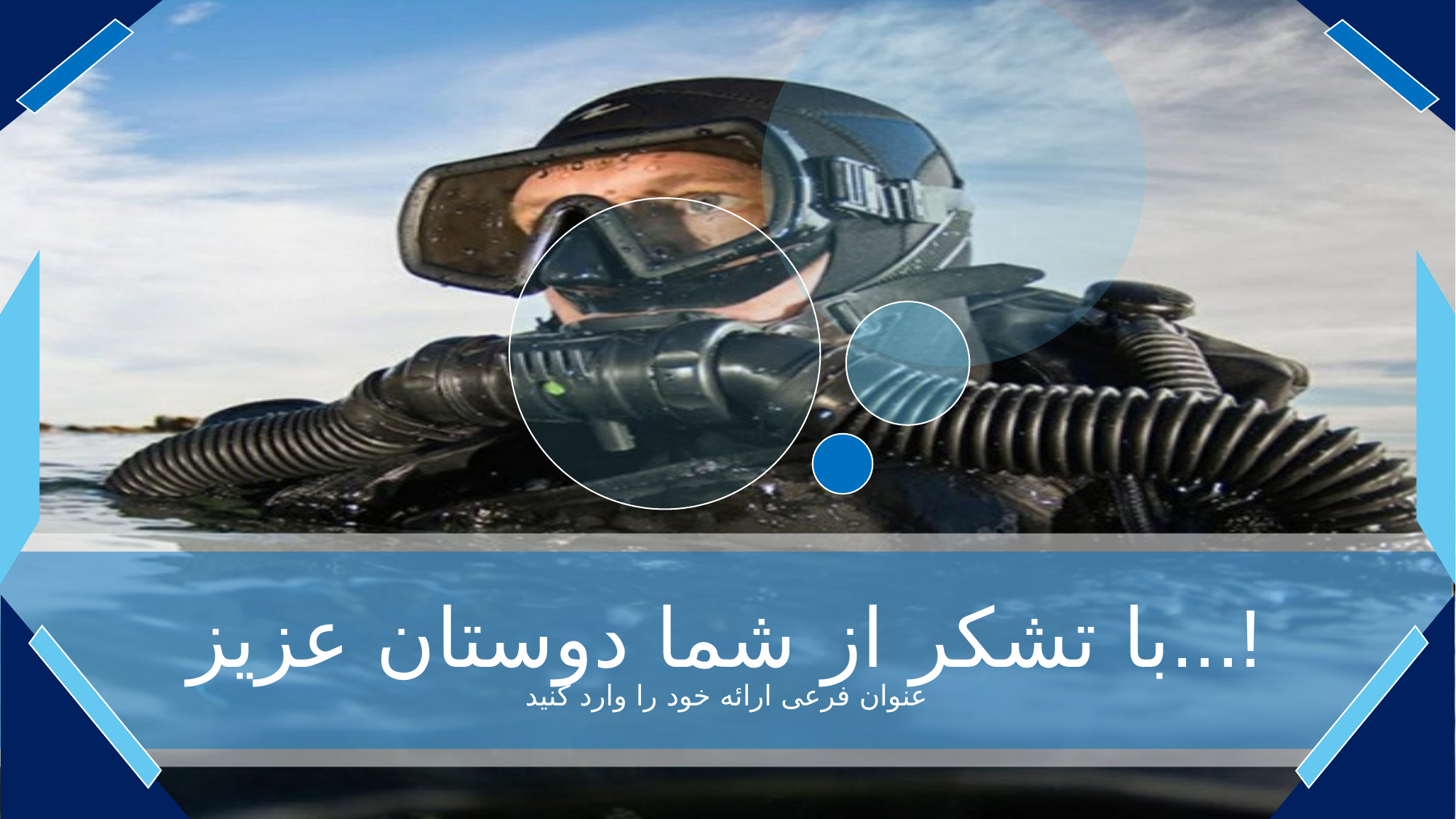

با تشکر از شما دوستان عزیز...!
عنوان فرعی ارائه خود را وارد کنید